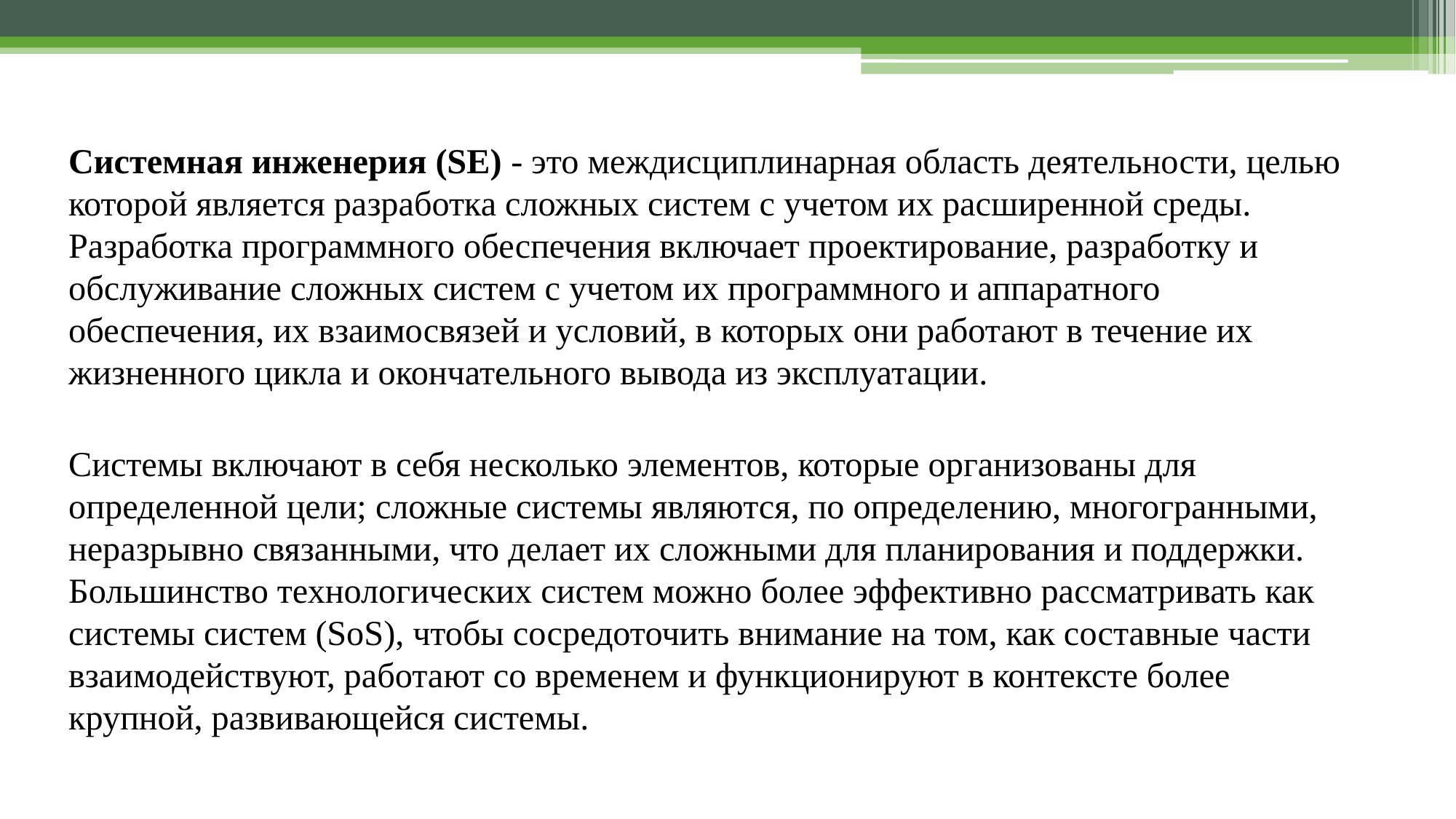

Системная инженерия (SE) - это междисциплинарная область деятельности, целью которой является разработка сложных систем с учетом их расширенной среды. Разработка программного обеспечения включает проектирование, разработку и обслуживание сложных систем с учетом их программного и аппаратного обеспечения, их взаимосвязей и условий, в которых они работают в течение их жизненного цикла и окончательного вывода из эксплуатации.

Системы включают в себя несколько элементов, которые организованы для определенной цели; сложные системы являются, по определению, многогранными, неразрывно связанными, что делает их сложными для планирования и поддержки. Большинство технологических систем можно более эффективно рассматривать как системы систем (SoS), чтобы сосредоточить внимание на том, как составные части взаимодействуют, работают со временем и функционируют в контексте более крупной, развивающейся системы.